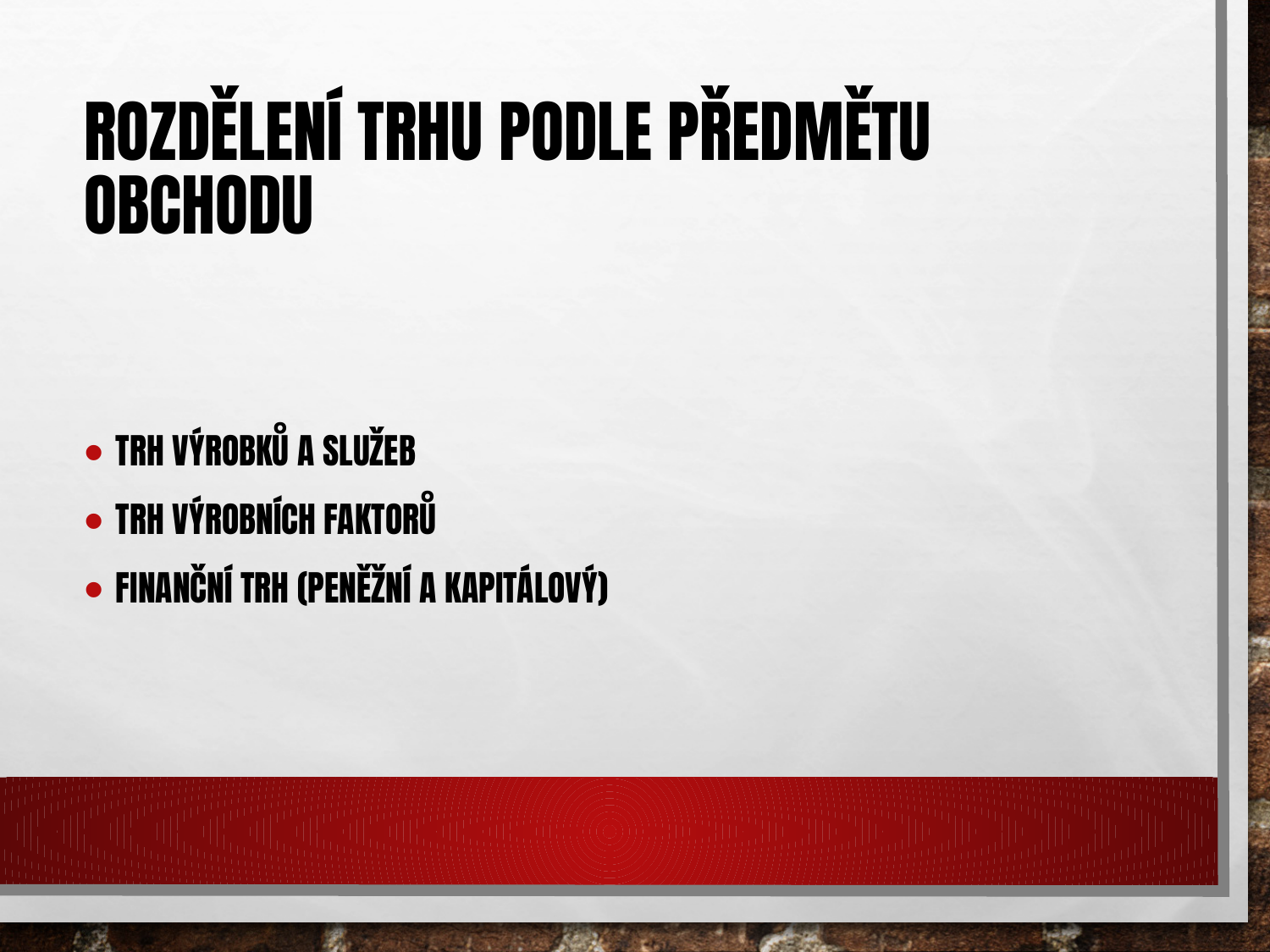

# Rozdělení trhu podle předmětu obchodu
Trh výrobků a služeb
Trh výrobních faktorů
Finanční trh (peněžní a kapitálový)